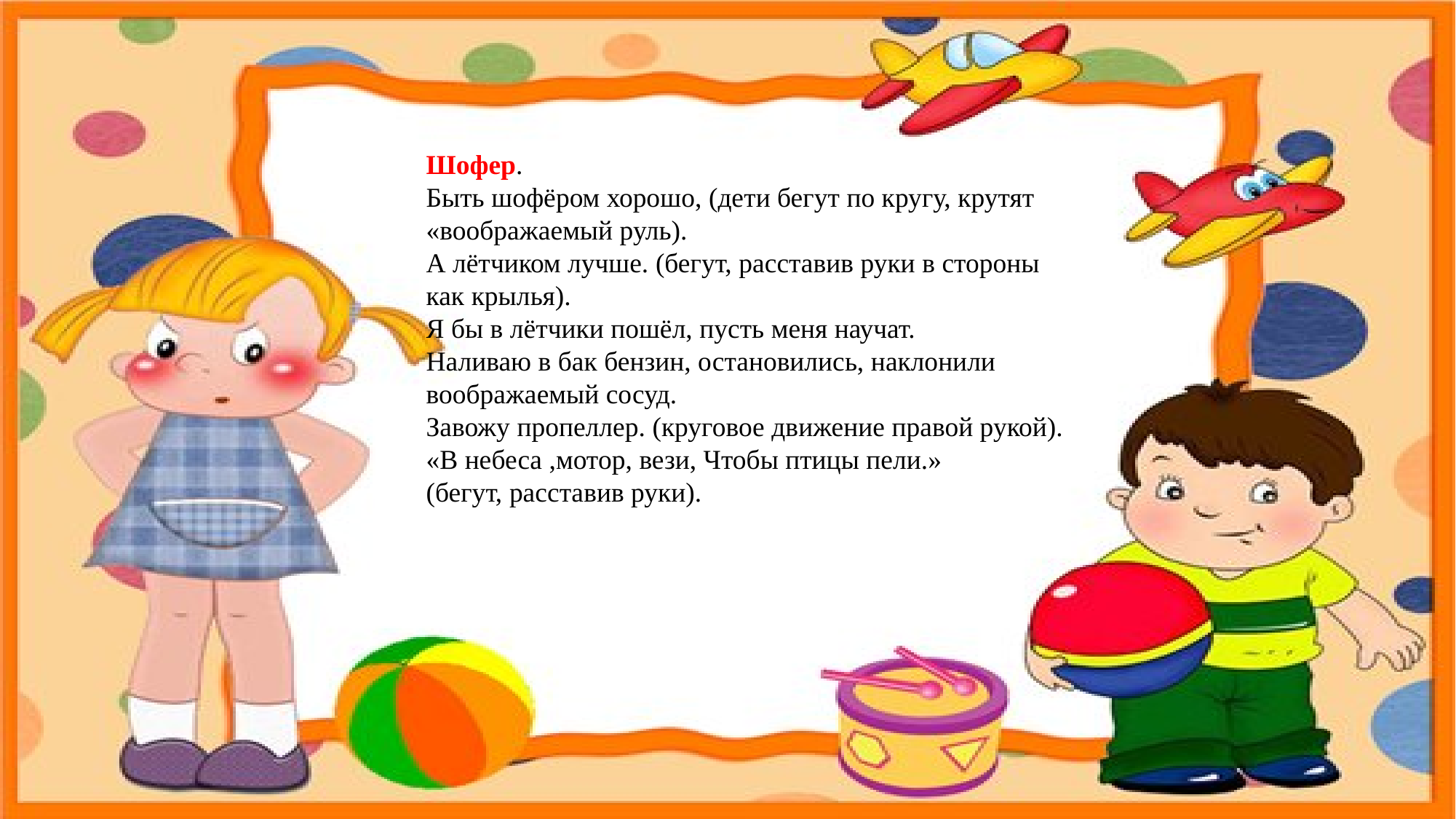

Шофер.
Быть шофёром хорошо, (дети бегут по кругу, крутят «воображаемый руль).
А лётчиком лучше. (бегут, расставив руки в стороны как крылья).
Я бы в лётчики пошёл, пусть меня научат.
Наливаю в бак бензин, остановились, наклонили воображаемый сосуд.
Завожу пропеллер. (круговое движение правой рукой).
«В небеса ,мотор, вези, Чтобы птицы пели.»
(бегут, расставив руки).